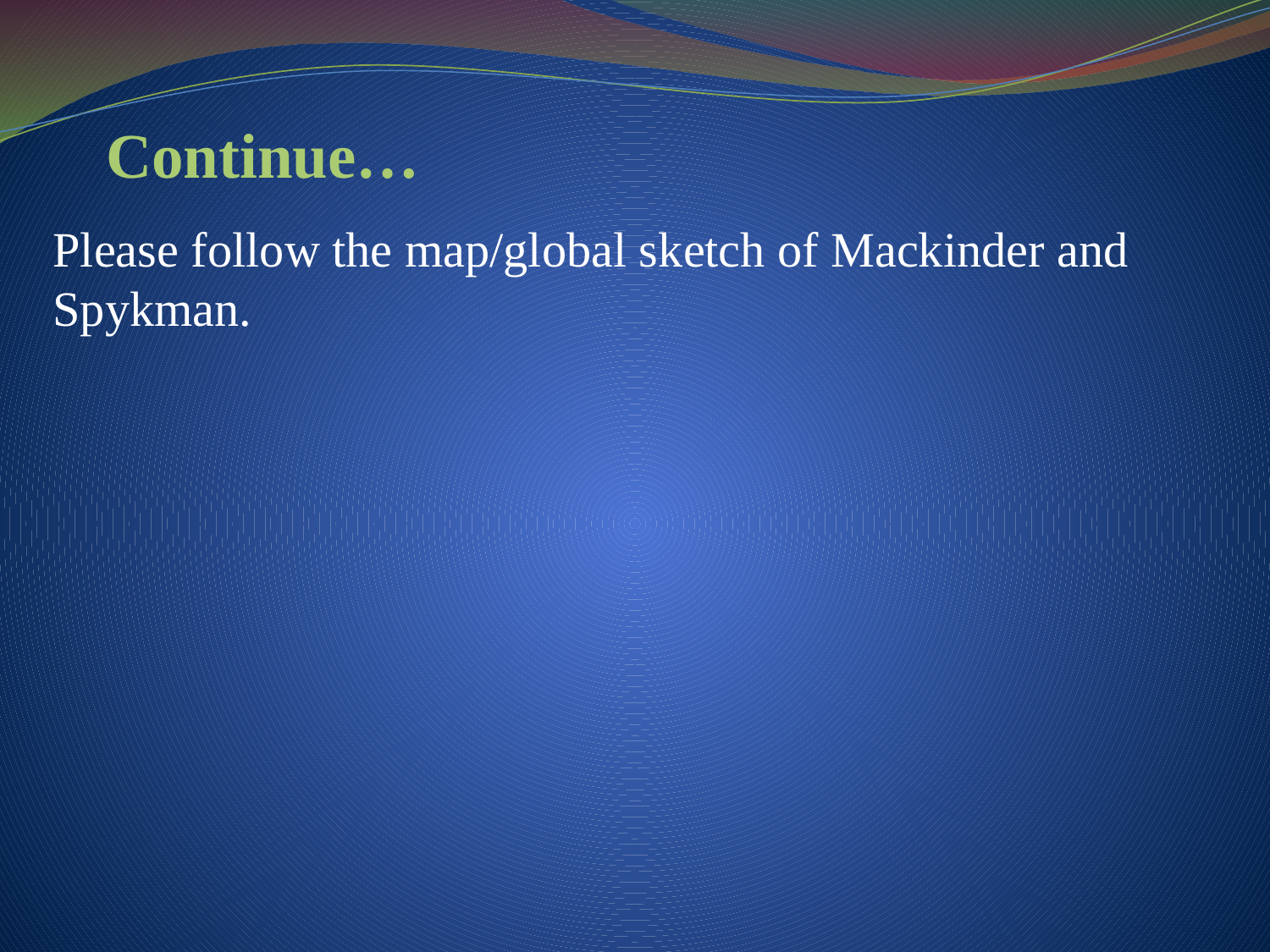

# Continue…
Please follow the map/global sketch of Mackinder and Spykman.